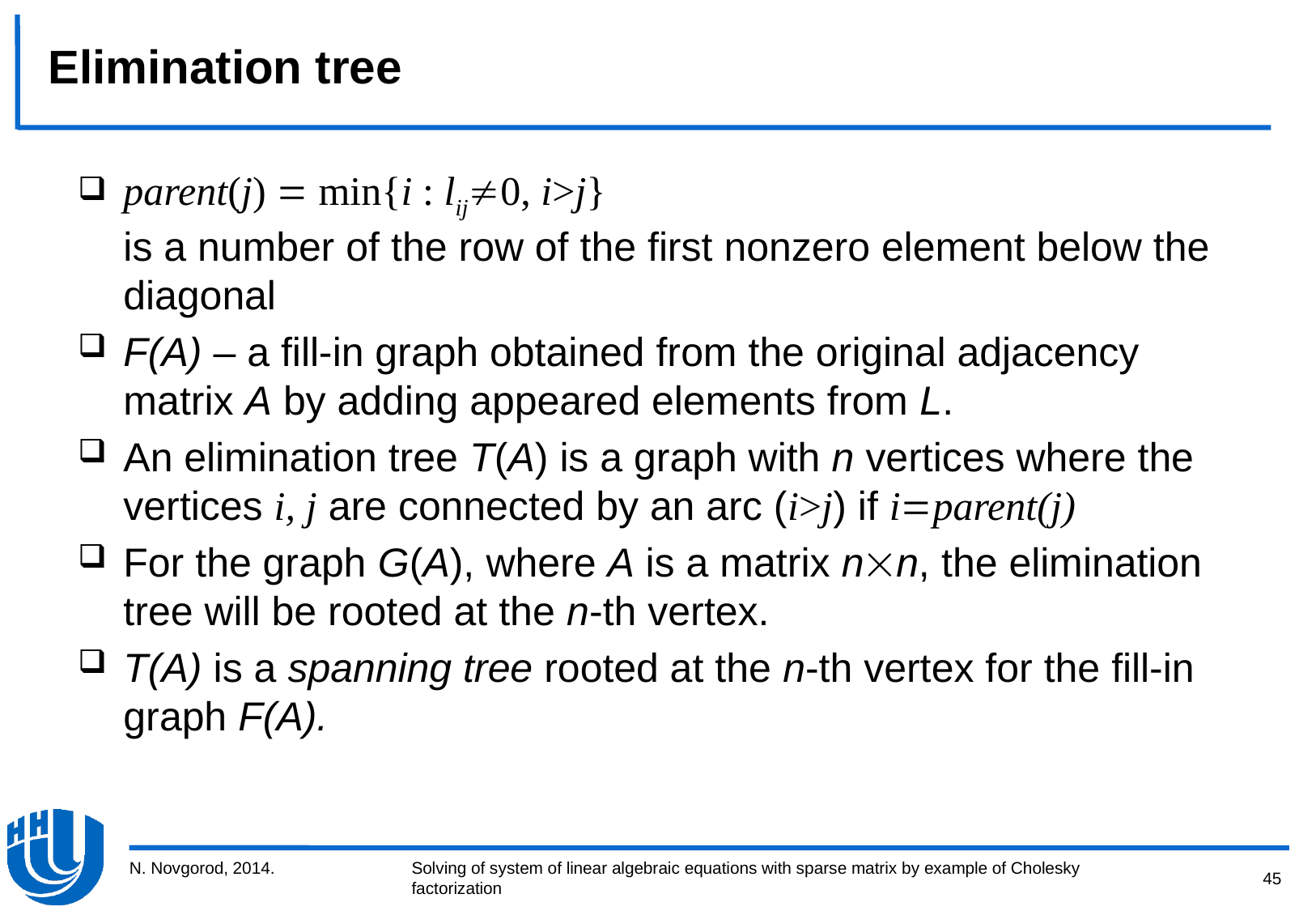

# Elimination tree
parent(j) = min{i : lij≠0, i>j}
is a number of the row of the first nonzero element below the diagonal
F(A) – a fill-in graph obtained from the original adjacency matrix А by adding appeared elements from L.
An elimination tree T(A) is a graph with n vertices where the vertices i, j are connected by an arc (i>j) if i=parent(j)
For the graph G(A), where A is a matrix n×n, the elimination tree will be rooted at the n-th vertex.
T(A) is a spanning tree rooted at the n-th vertex for the fill-in graph F(A).

N. Novgorod, 2014.
45
Solving of system of linear algebraic equations with sparse matrix by example of Cholesky factorization